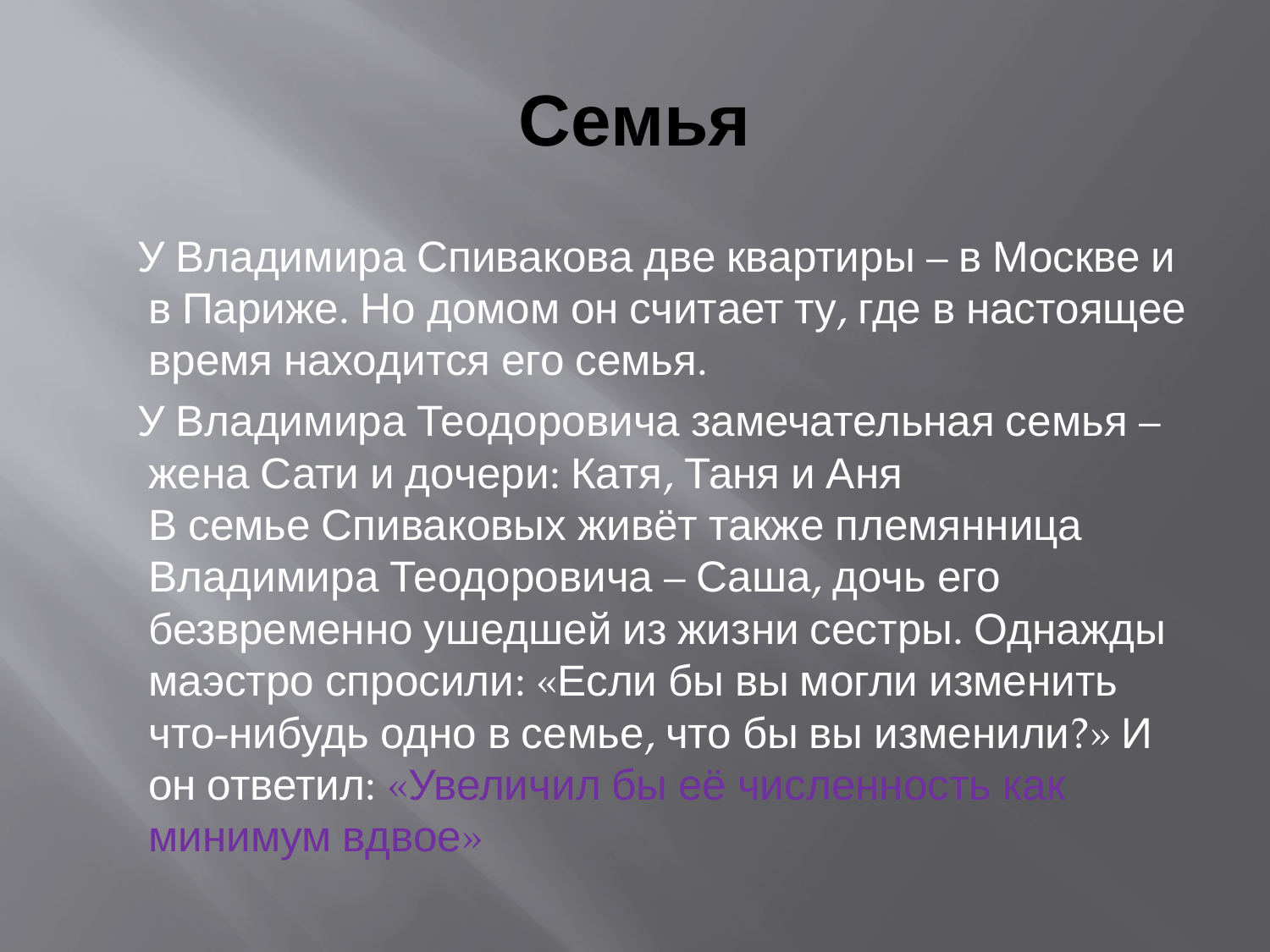

# Семья
    У Владимира Спивакова две квартиры – в Москве и в Париже. Но домом он считает ту, где в настоящее время находится его семья.
    У Владимира Теодоровича замечательная семья – жена Сати и дочери: Катя, Таня и Аня
В семье Спиваковых живёт также племянница Владимира Теодоровича – Саша, дочь его безвременно ушедшей из жизни сестры. Однажды маэстро спросили: «Если бы вы могли изменить что-нибудь одно в семье, что бы вы изменили?» И он ответил: «Увеличил бы её численность как минимум вдвое»